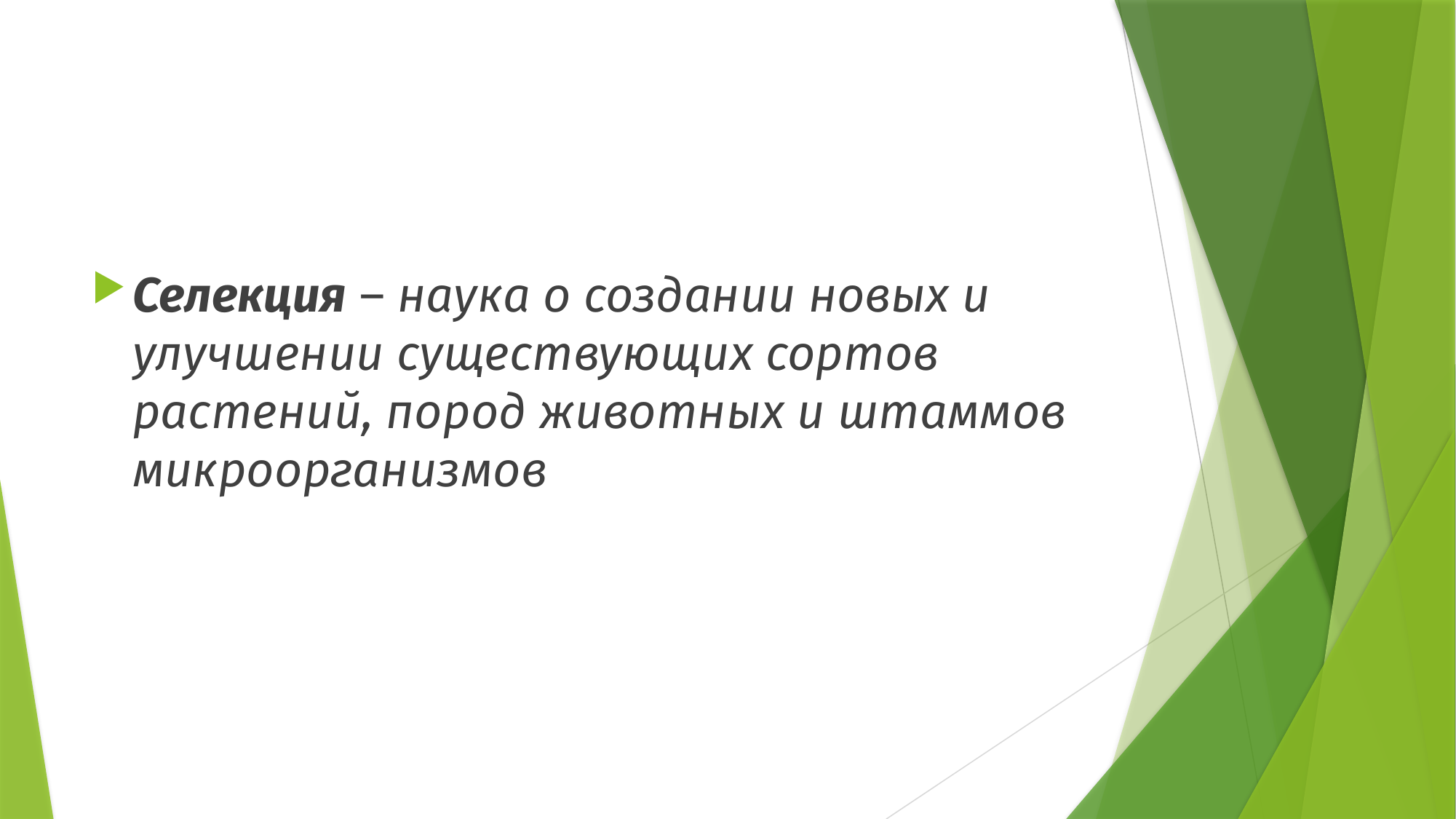

#
Селекция – наука о создании новых и улучшении существующих сортов растений, пород животных и штаммов микроорганизмов